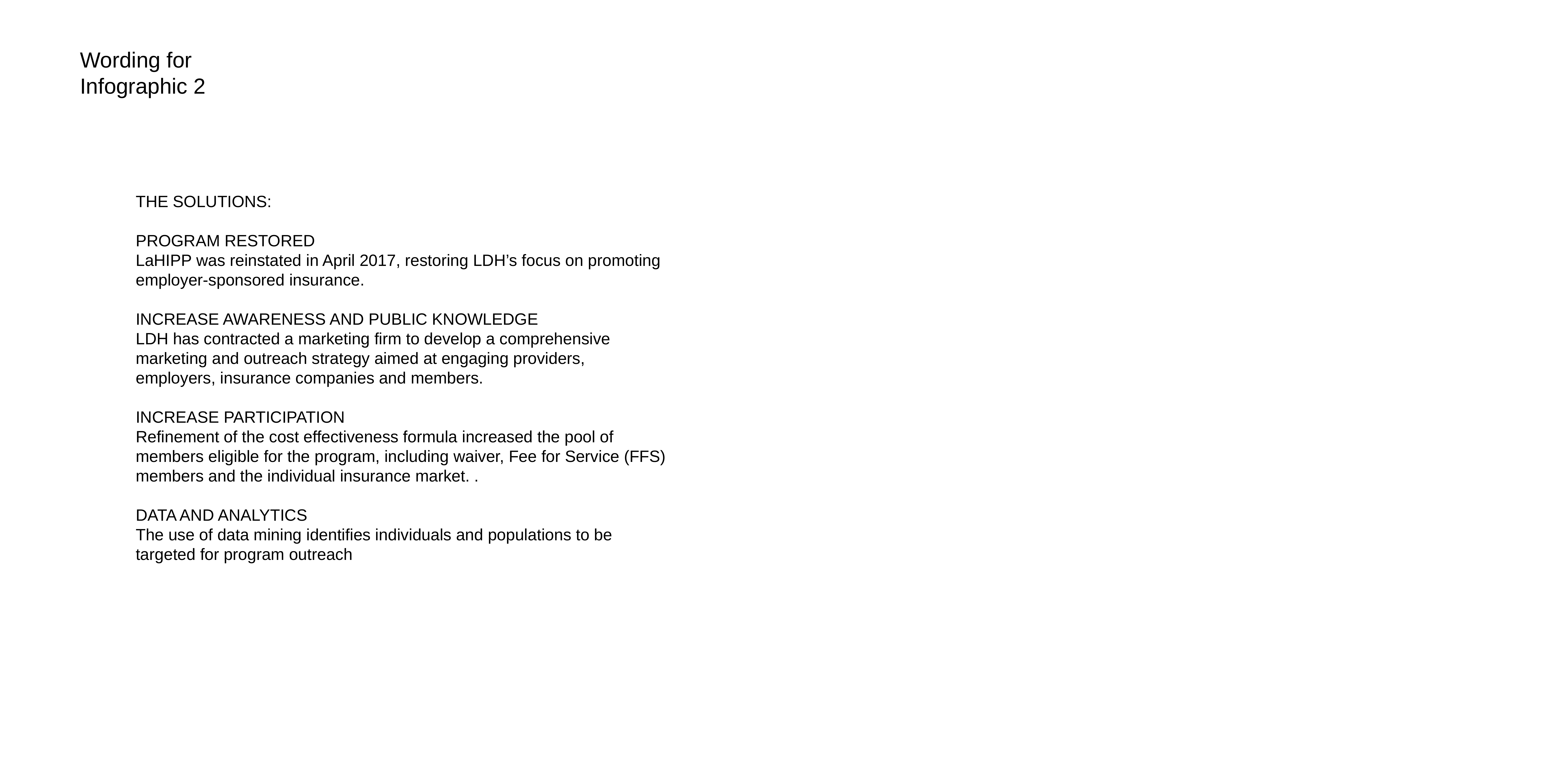

Wording for Infographic 2
THE SOLUTIONS:

PROGRAM RESTORED
LaHIPP was reinstated in April 2017, restoring LDH’s focus on promoting employer-sponsored insurance.

INCREASE AWARENESS AND PUBLIC KNOWLEDGE
LDH has contracted a marketing firm to develop a comprehensive marketing and outreach strategy aimed at engaging providers, employers, insurance companies and members.

INCREASE PARTICIPATION
Refinement of the cost effectiveness formula increased the pool of members eligible for the program, including waiver, Fee for Service (FFS) members and the individual insurance market. .

DATA AND ANALYTICS
The use of data mining identifies individuals and populations to be targeted for program outreach